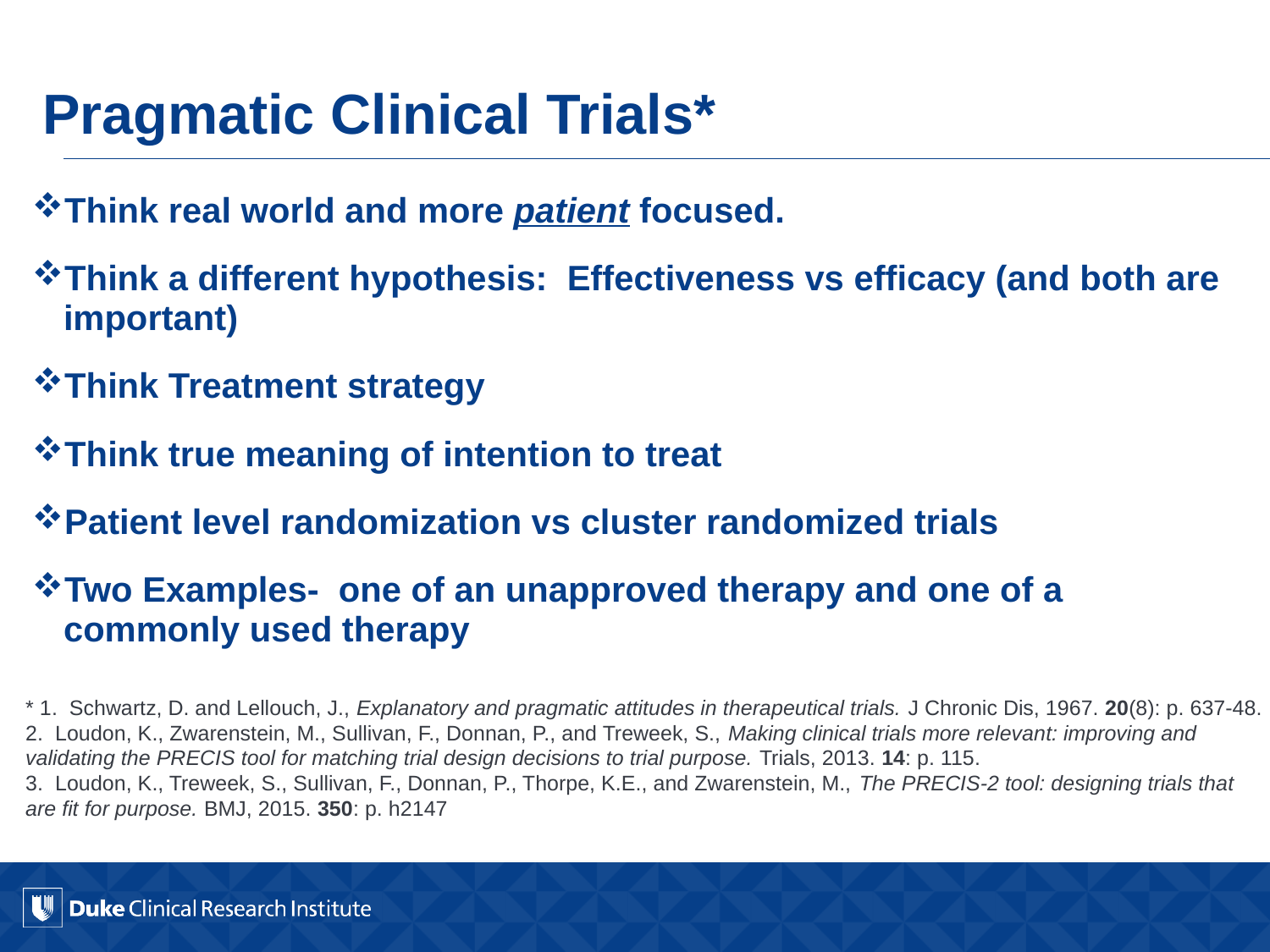

# Pragmatic Clinical Trials*
Think real world and more patient focused.
Think a different hypothesis:  Effectiveness vs efficacy (and both are important)
Think Treatment strategy
Think true meaning of intention to treat
Patient level randomization vs cluster randomized trials
Two Examples-  one of an unapproved therapy and one of a commonly used therapy

* 1.  Schwartz, D. and Lellouch, J., Explanatory and pragmatic attitudes in therapeutical trials. J Chronic Dis, 1967. 20(8): p. 637-48.
2.  Loudon, K., Zwarenstein, M., Sullivan, F., Donnan, P., and Treweek, S., Making clinical trials more relevant: improving and validating the PRECIS tool for matching trial design decisions to trial purpose. Trials, 2013. 14: p. 115.
3.  Loudon, K., Treweek, S., Sullivan, F., Donnan, P., Thorpe, K.E., and Zwarenstein, M., The PRECIS-2 tool: designing trials that are fit for purpose. BMJ, 2015. 350: p. h2147